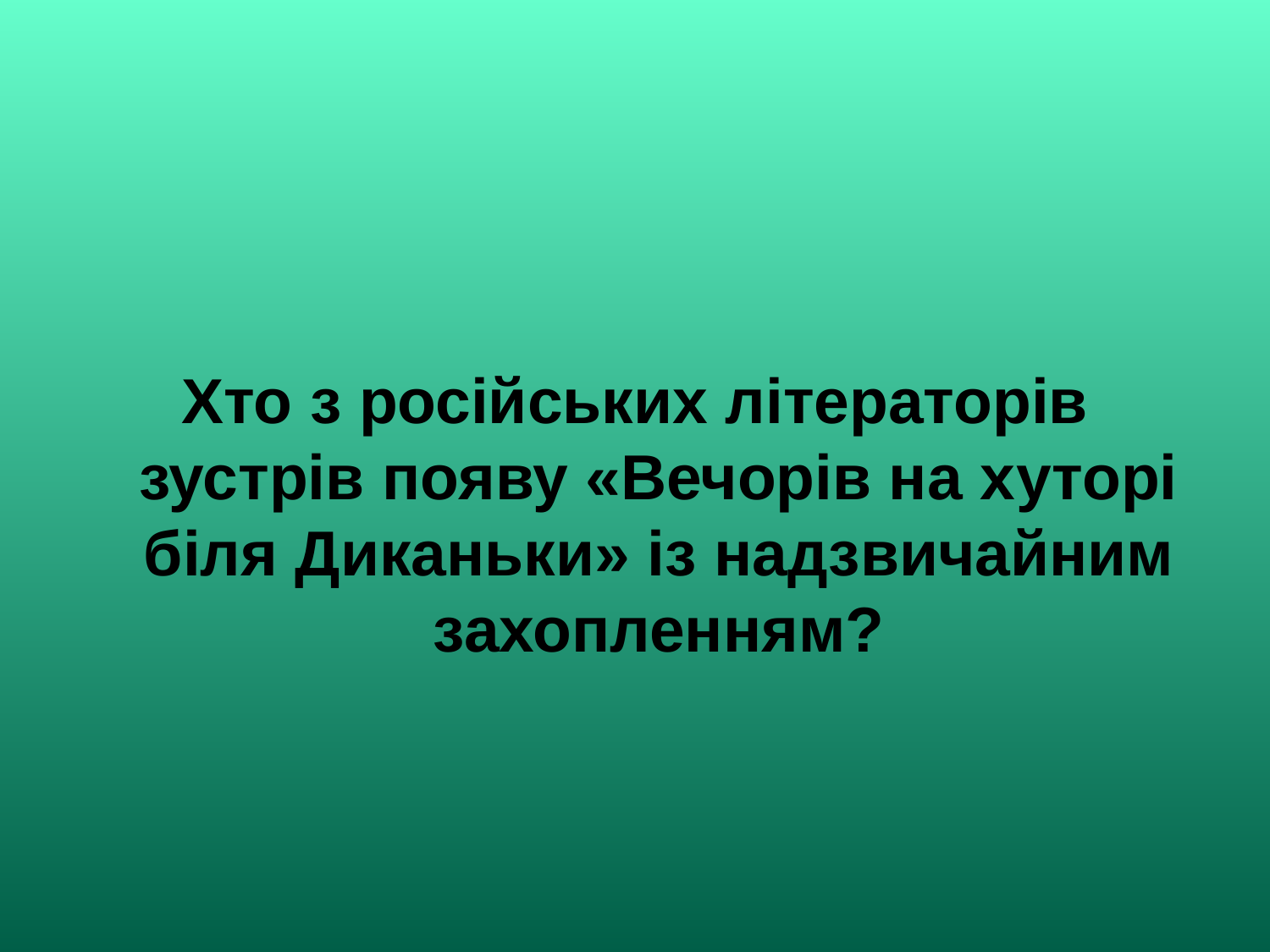

Хто з російських літераторів зустрів появу «Вечорів на хуторі біля Диканьки» із надзвичайним захопленням?